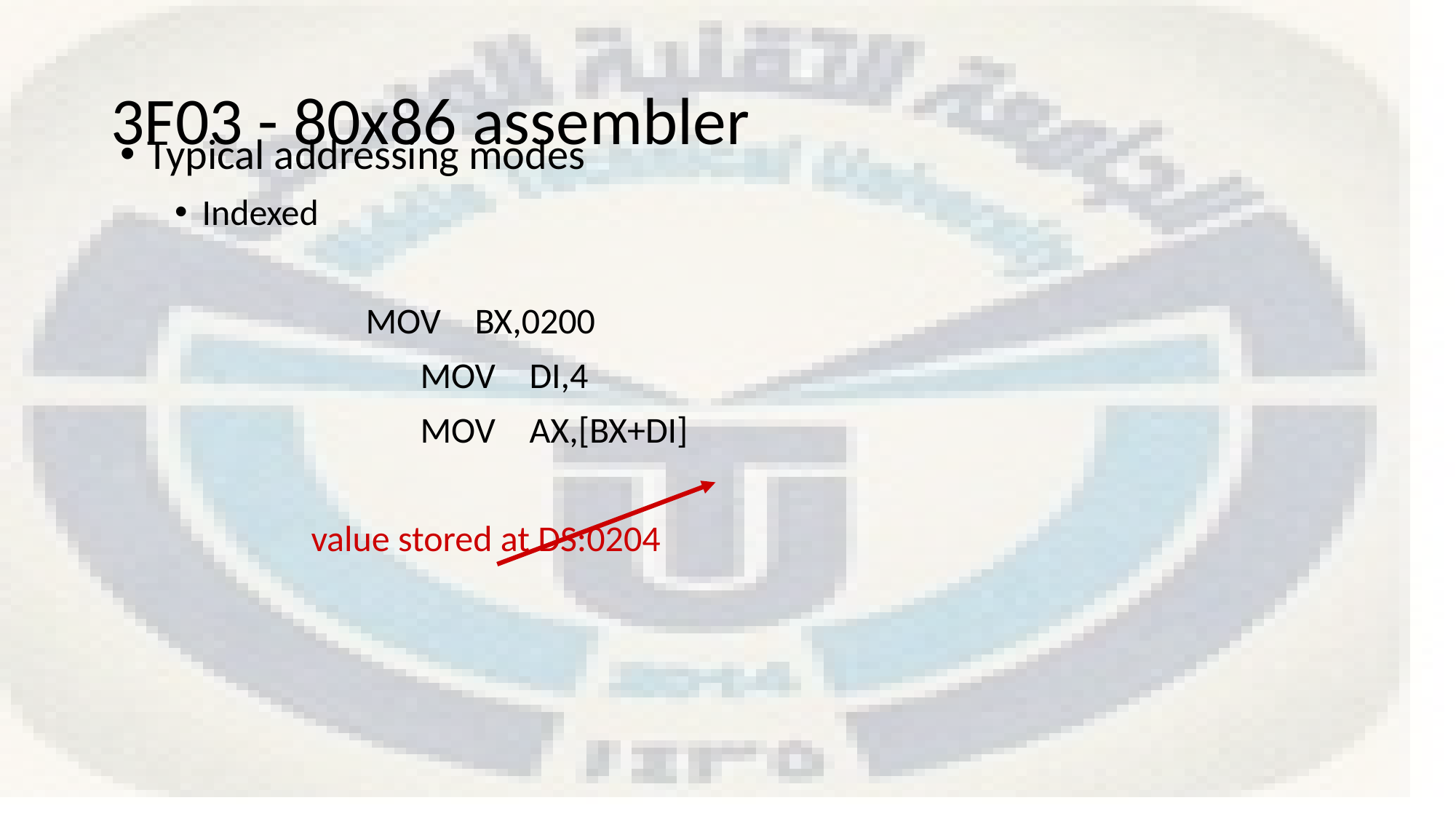

# 3F03 - 80x86 assembler
Typical addressing modes
Indexed

			MOV	BX,0200
			MOV	DI,4
			MOV	AX,[BX+DI]

		value stored at DS:0204